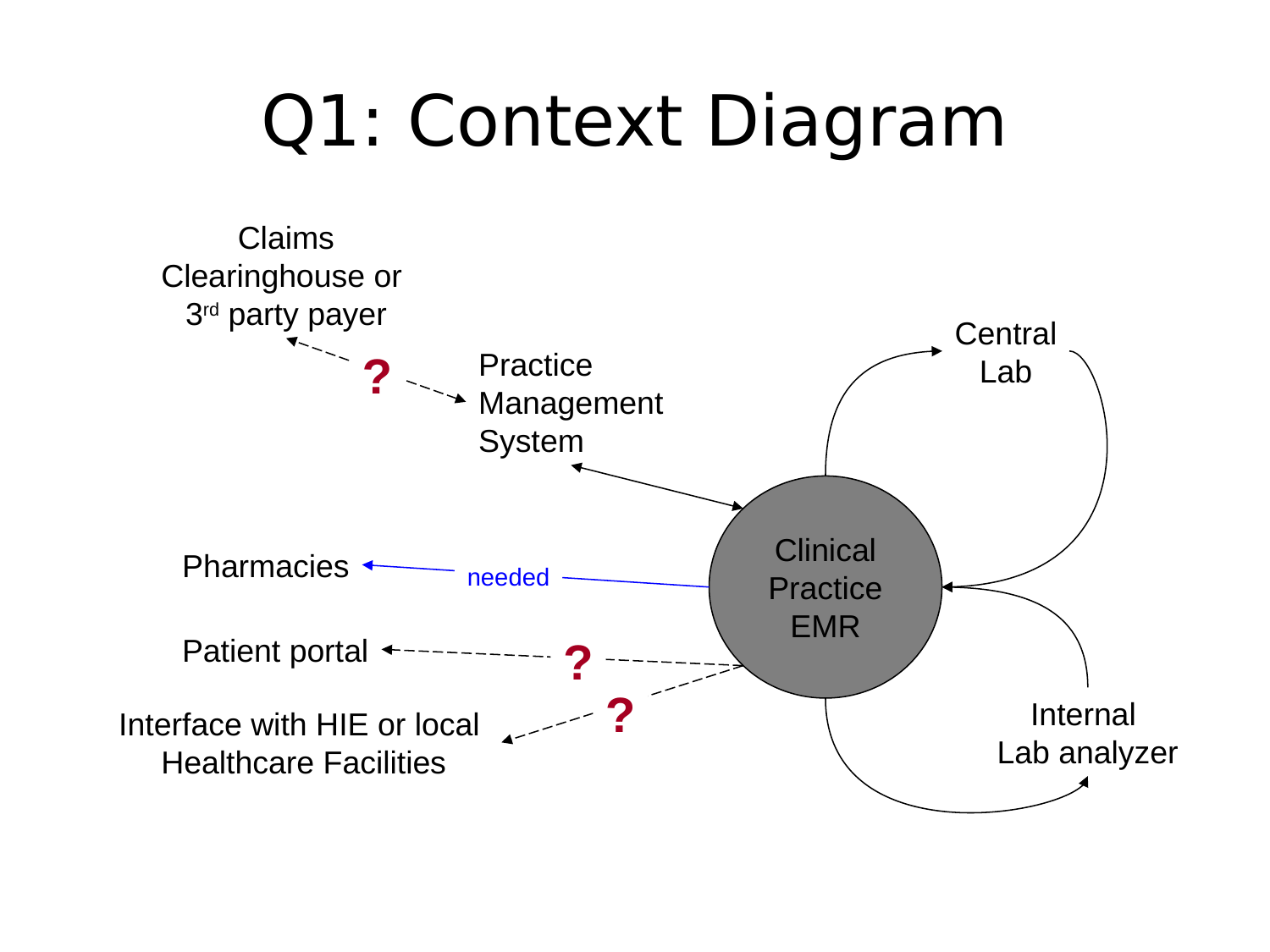

# Q1: Context Diagram
Claims
Clearinghouse or
3rd party payer
Central
Lab
?
Practice
Management
System
Clinical
Practice
EMR
Pharmacies
needed
Patient portal
?
?
Internal
Lab analyzer
Interface with HIE or local
Healthcare Facilities